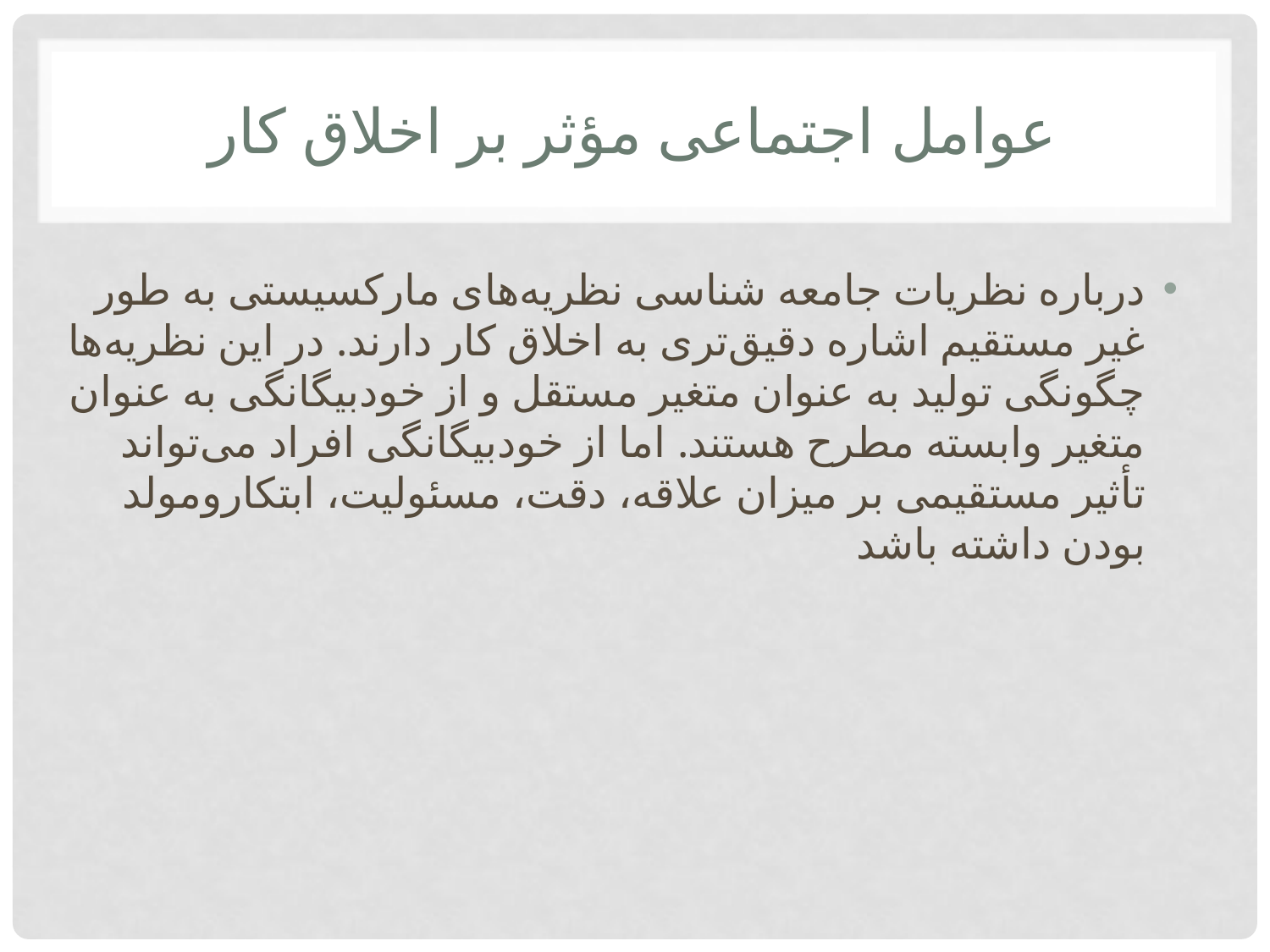

# عوامل اجتماعی مؤثر بر اخلاق کار
درباره نظریات جامعه شناسی نظریه‌های مارکسیستی به طور غیر مستقیم اشاره دقیق‌تری به اخلاق کار دارند. در این نظریه‌ها چگونگی تولید به عنوان متغیر مستقل و از خودبیگانگی به عنوان متغیر وابسته مطرح هستند. اما از خودبیگانگی افراد می‌تواند تأثیر مستقیمی بر میزان علاقه، دقت، ‌مسئولیت، ابتکارومولد بودن داشته باشد